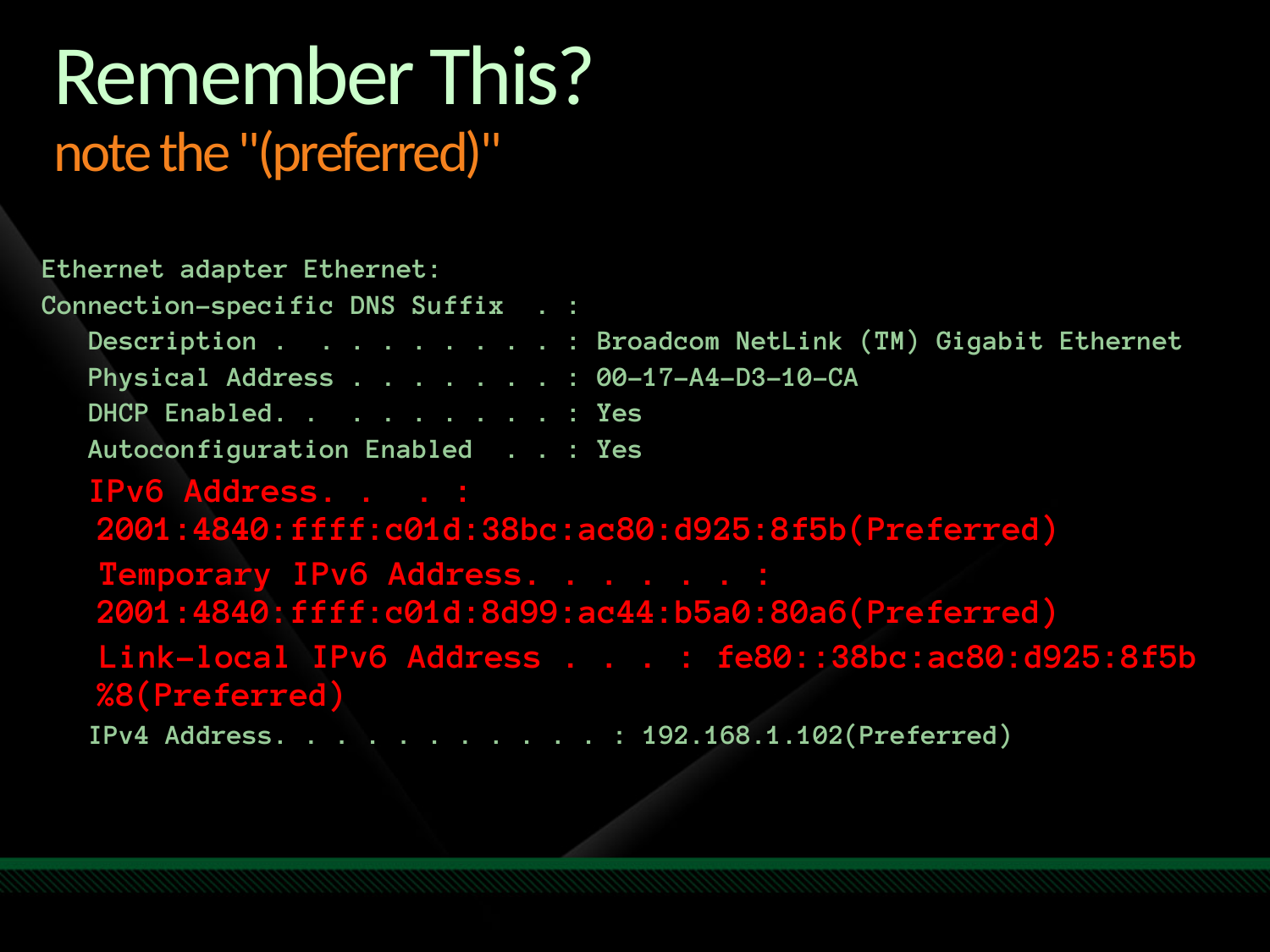

# Remember This? note the "(preferred)"
Ethernet adapter Ethernet:
Connection-specific DNS Suffix  . :
   Description .  . . . . . . . . : Broadcom NetLink (TM) Gigabit Ethernet
   Physical Address . . . . . . . : 00-17-A4-D3-10-CA
   DHCP Enabled. .  . . . . . . . : Yes
   Autoconfiguration Enabled  . . : Yes
   IPv6 Address. .  . : 2001:4840:ffff:c01d:38bc:ac80:d925:8f5b(Preferred)
   Temporary IPv6 Address. . . . . . : 2001:4840:ffff:c01d:8d99:ac44:b5a0:80a6(Preferred)
   Link-local IPv6 Address . . . : fe80::38bc:ac80:d925:8f5b%8(Preferred)
   IPv4 Address. . . . . . . . . . . : 192.168.1.102(Preferred)